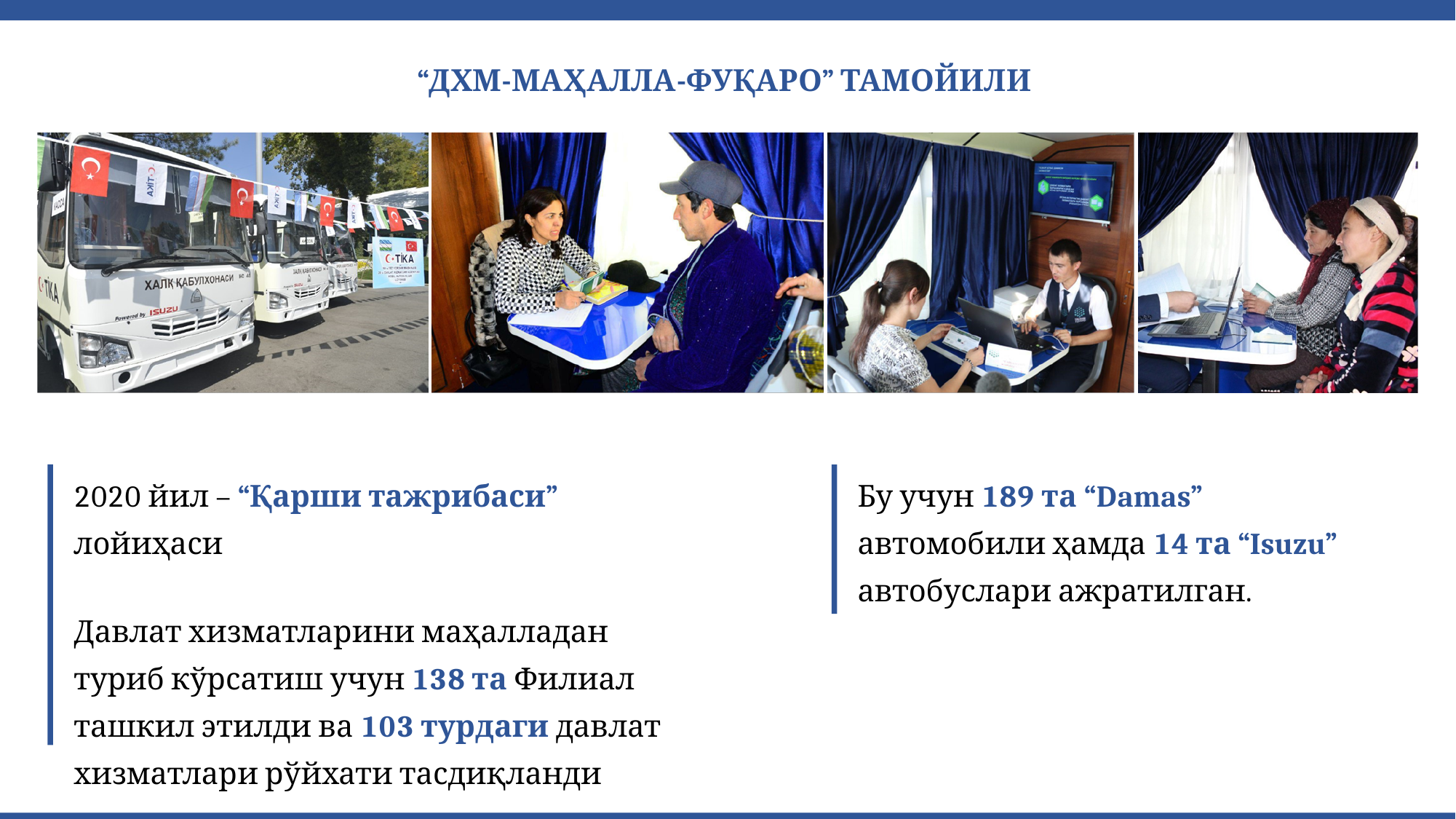

“ДХМ-МАҲАЛЛА-ФУҚАРО” ТАМОЙИЛИ

2020 йил – “Қарши тажрибаси” лойиҳаси
Бу учун 189 та “Damas” автомобили ҳамда 14 та “Isuzu” автобуслари ажратилган.

Давлат хизматларини маҳалладан туриб кўрсатиш учун 138 та Филиал ташкил этилди ва 103 турдаги давлат хизматлари рўйхати тасдиқланди